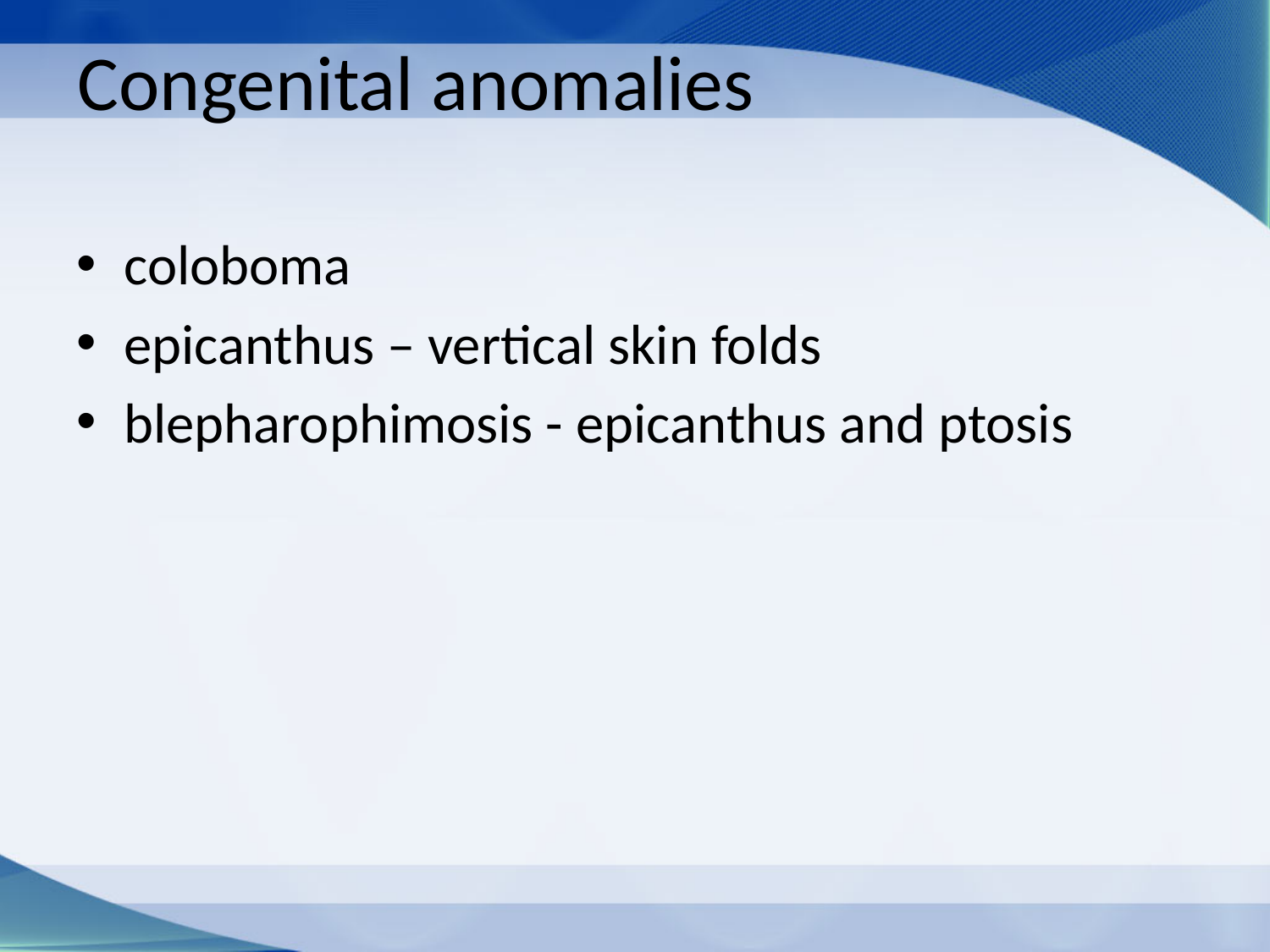

# Congenital anomalies
coloboma
epicanthus – vertical skin folds
blepharophimosis - epicanthus and ptosis